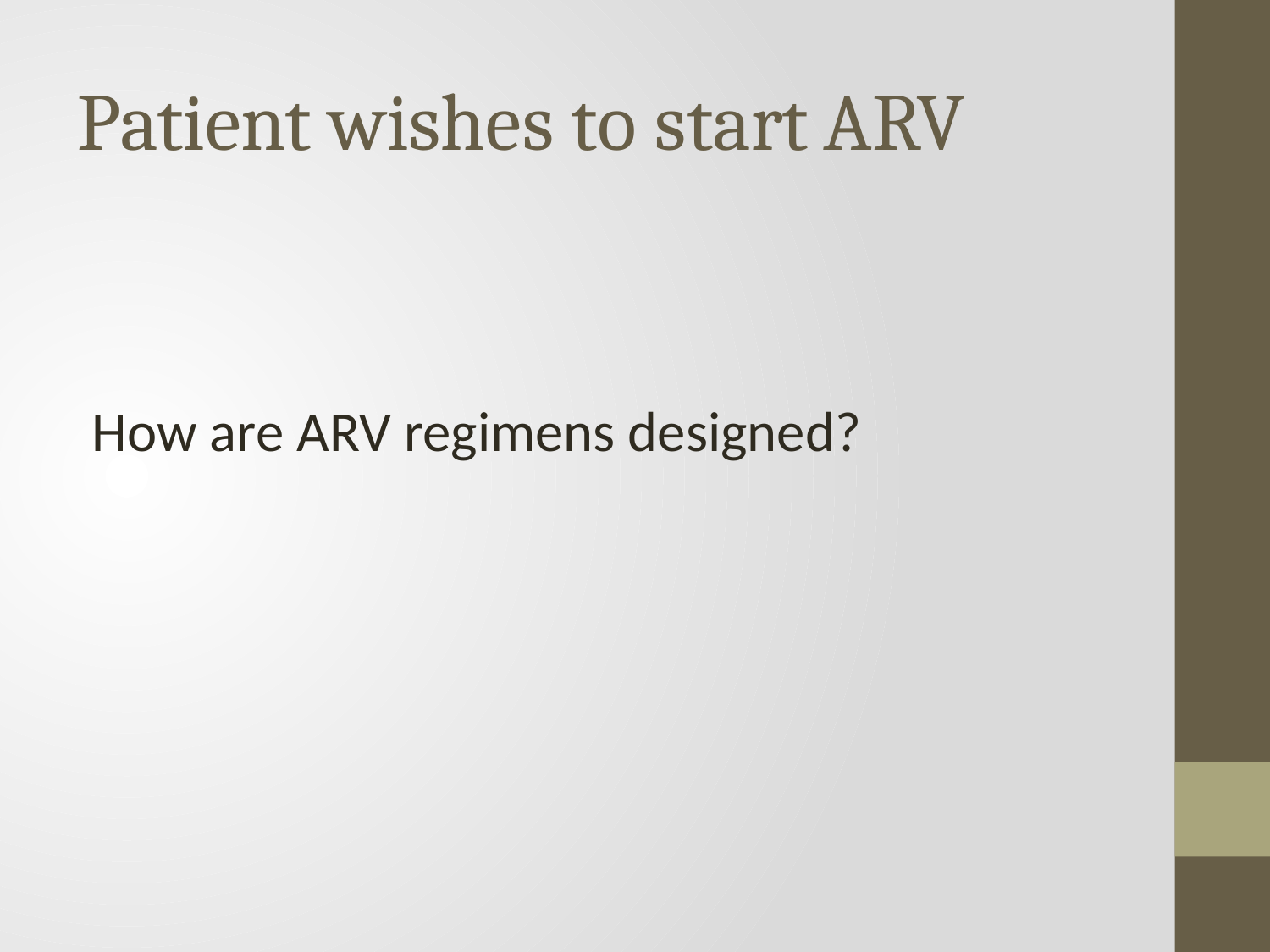

# Patient wishes to start ARV

How are ARV regimens designed?